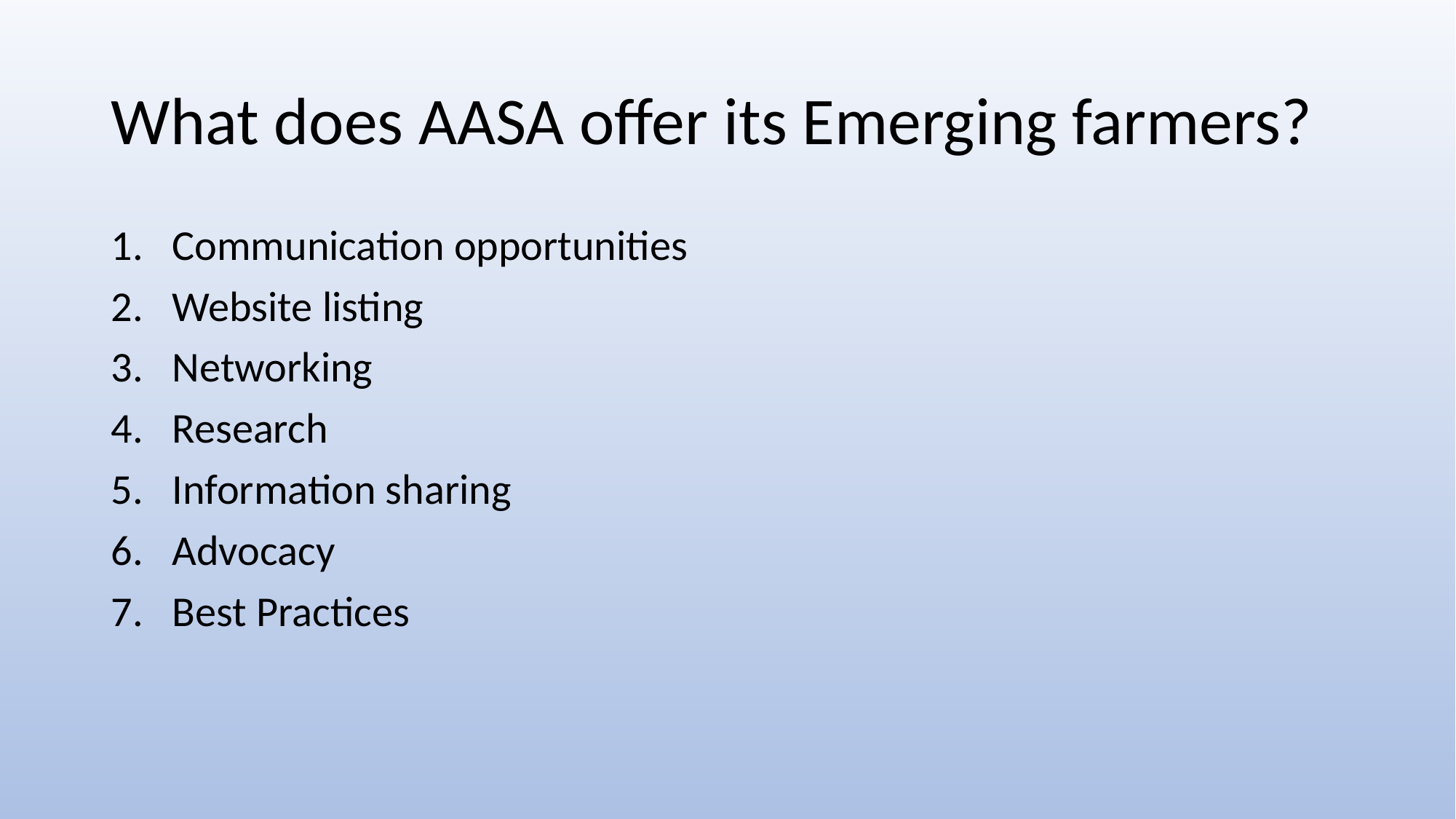

# What does AASA offer its Emerging farmers?
Communication opportunities
Website listing
Networking
Research
Information sharing
Advocacy
Best Practices